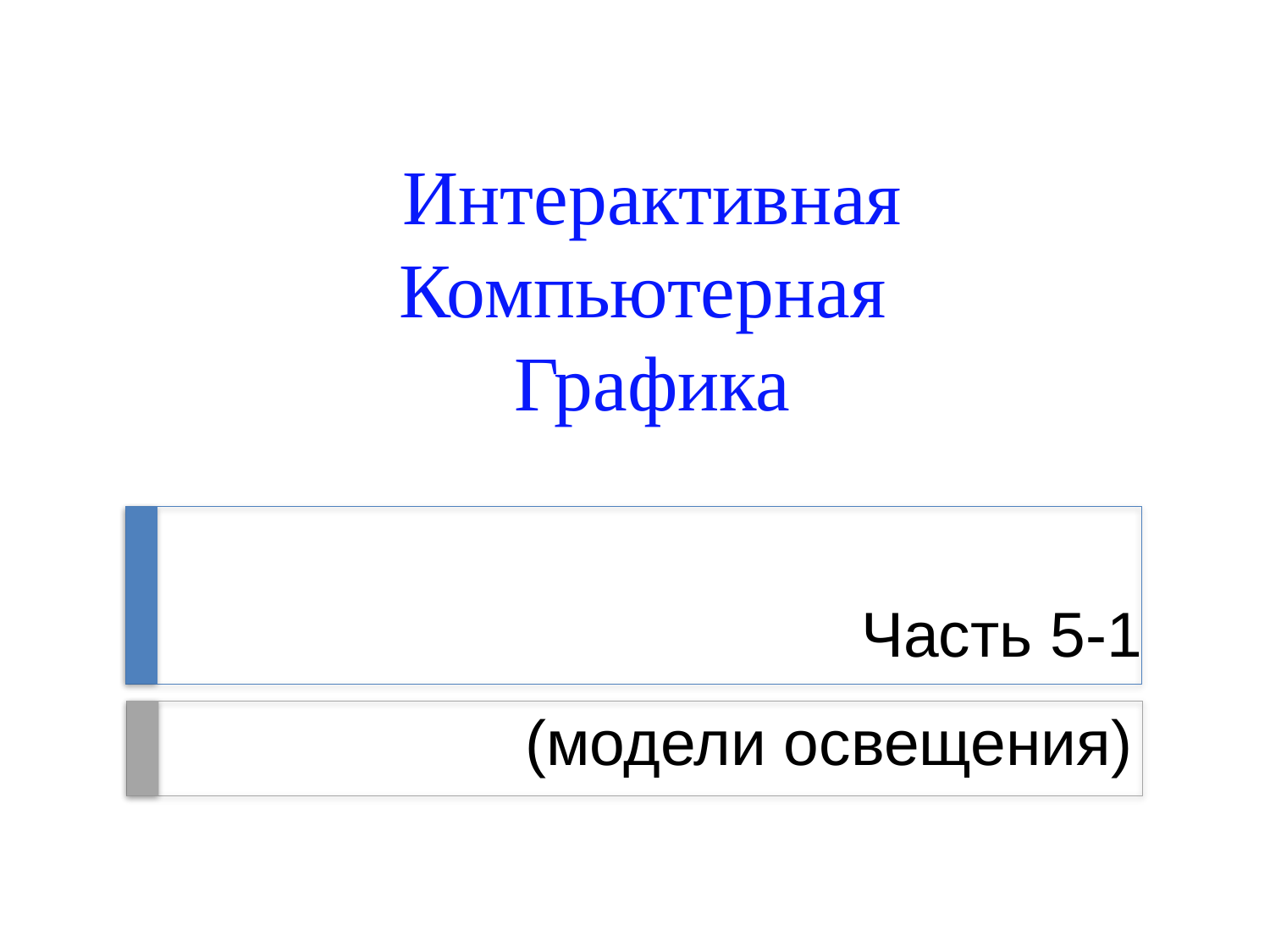

Интерактивная
Компьютерная
Графика
Часть 5-1
# (модели освещения)